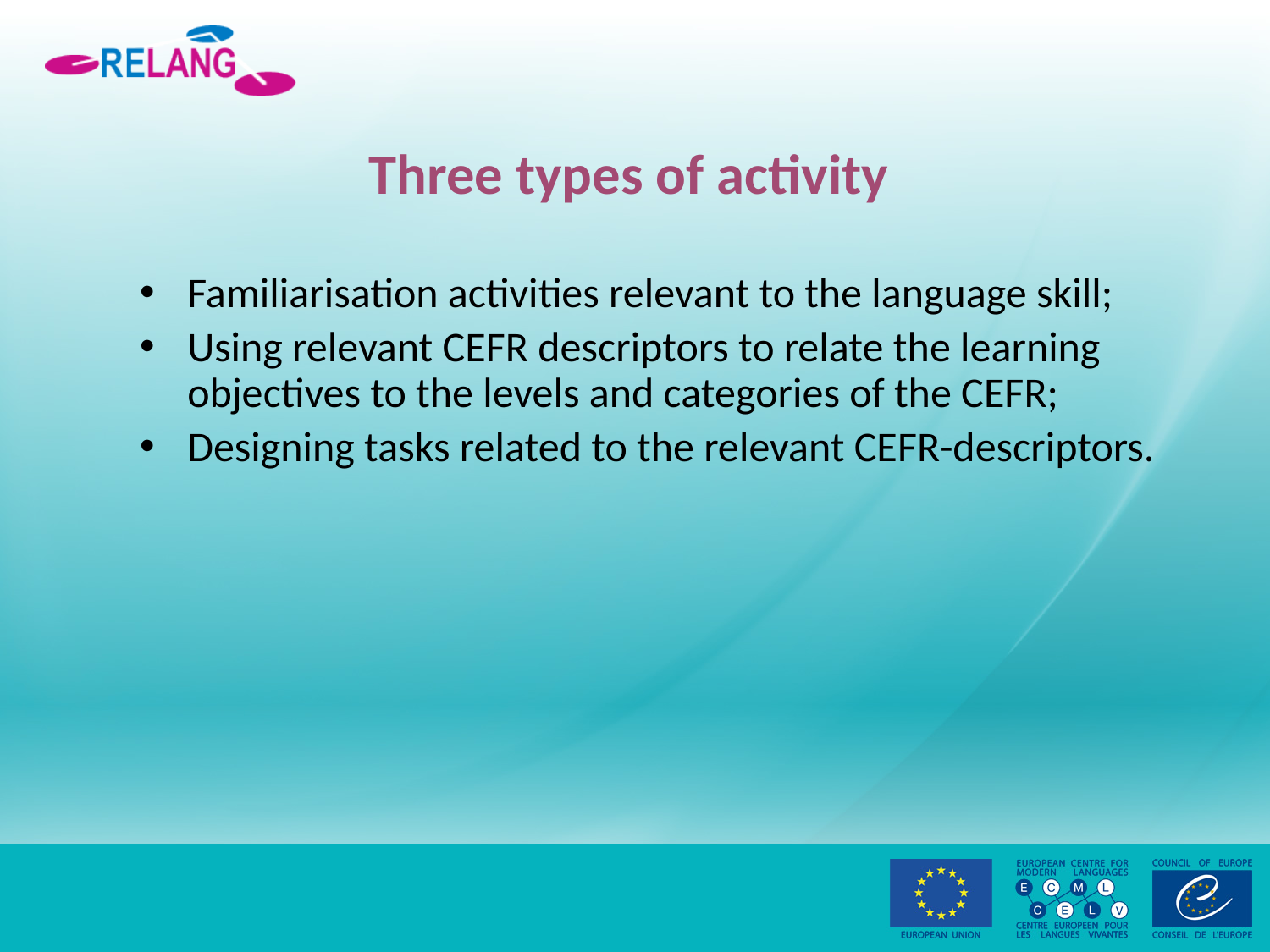

# Three types of activity
Familiarisation activities relevant to the language skill;
Using relevant CEFR descriptors to relate the learning objectives to the levels and categories of the CEFR;
Designing tasks related to the relevant CEFR-descriptors.